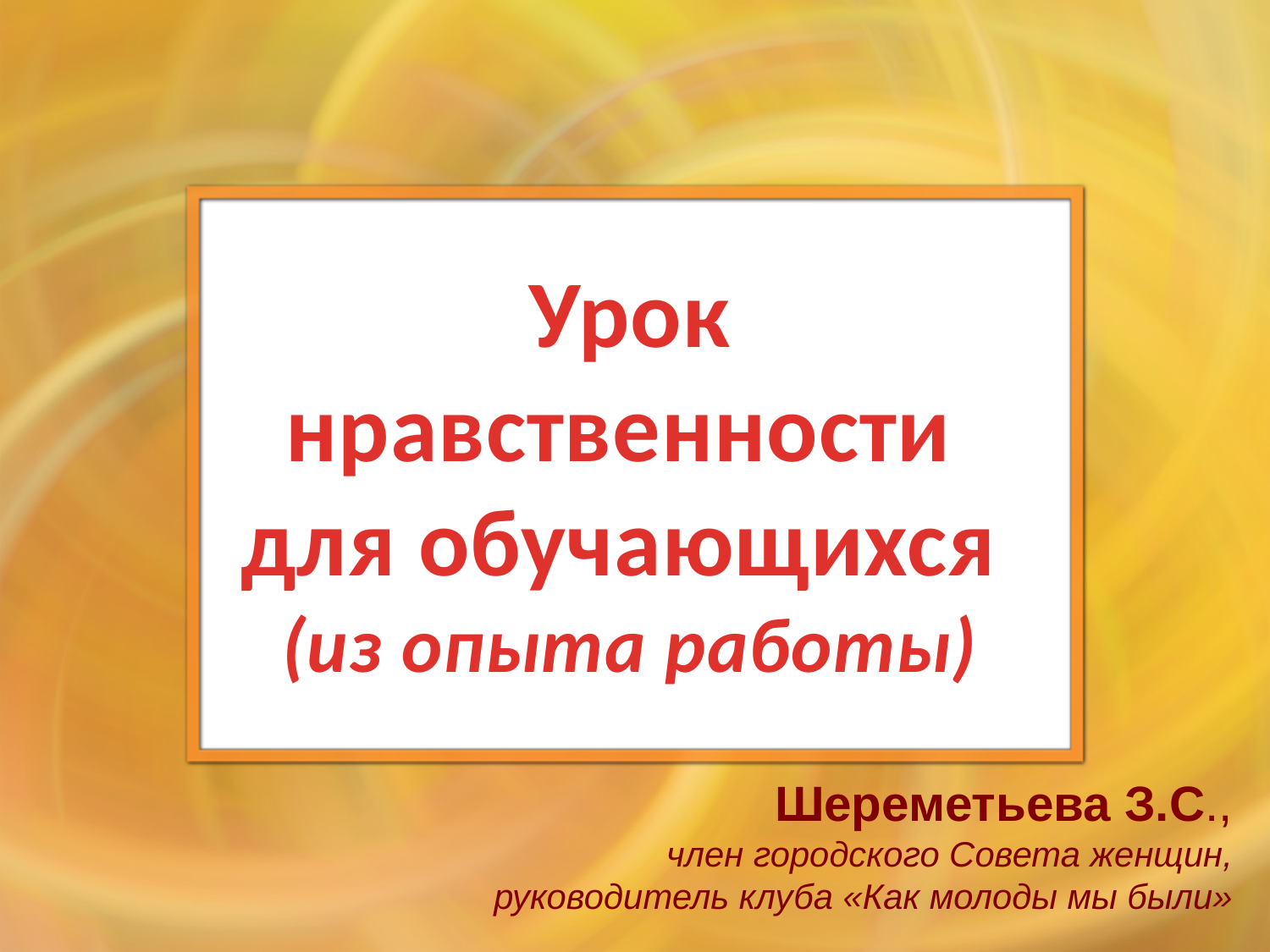

Урок нравственности
для обучающихся
(из опыта работы)
Шереметьева З.C.,
член городского Совета женщин,
руководитель клуба «Как молоды мы были»